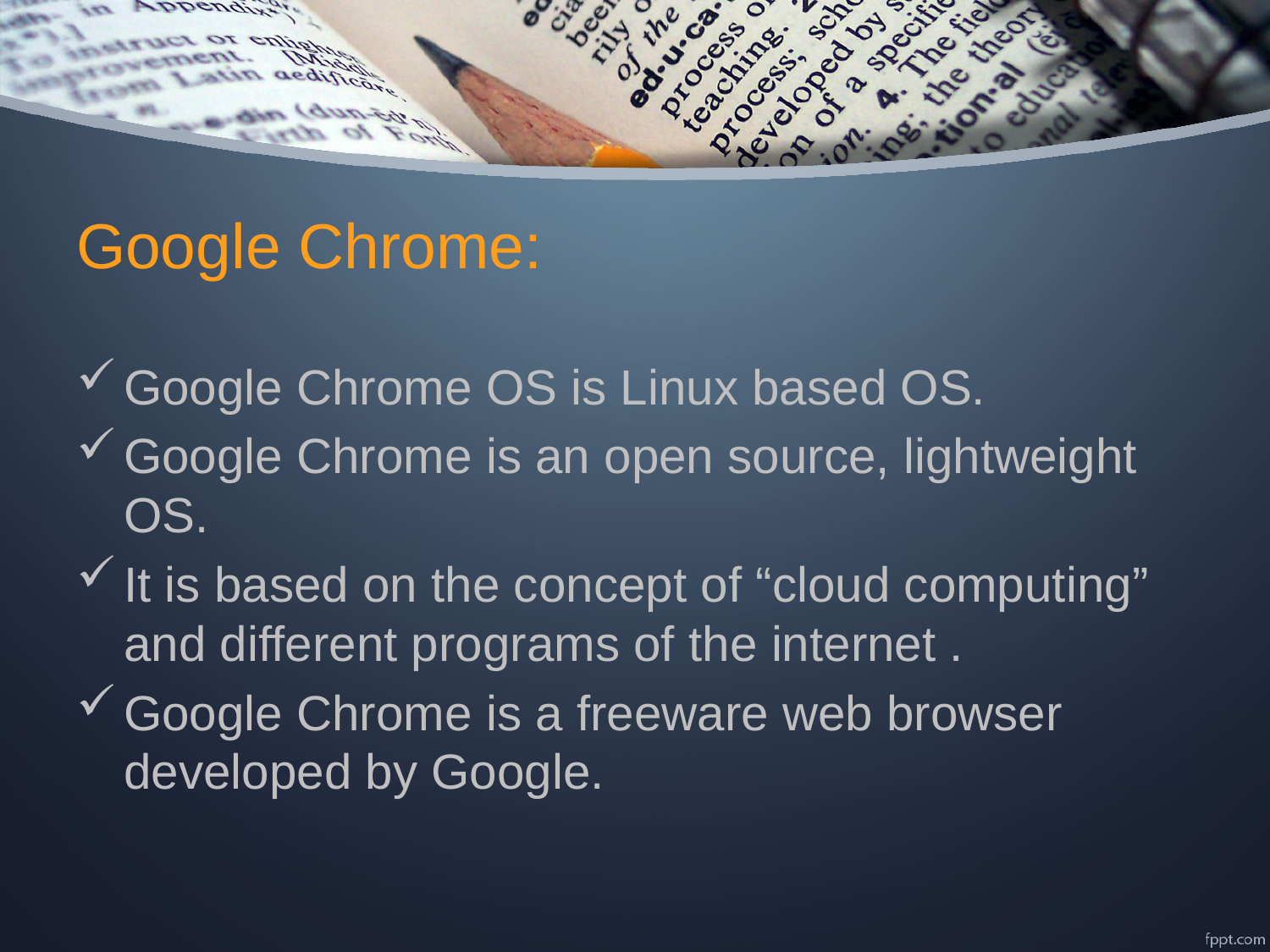

# Google Chrome:
Google Chrome OS is Linux based OS.
Google Chrome is an open source, lightweight OS.
It is based on the concept of “cloud computing” and different programs of the internet .
Google Chrome is a freeware web browser developed by Google.